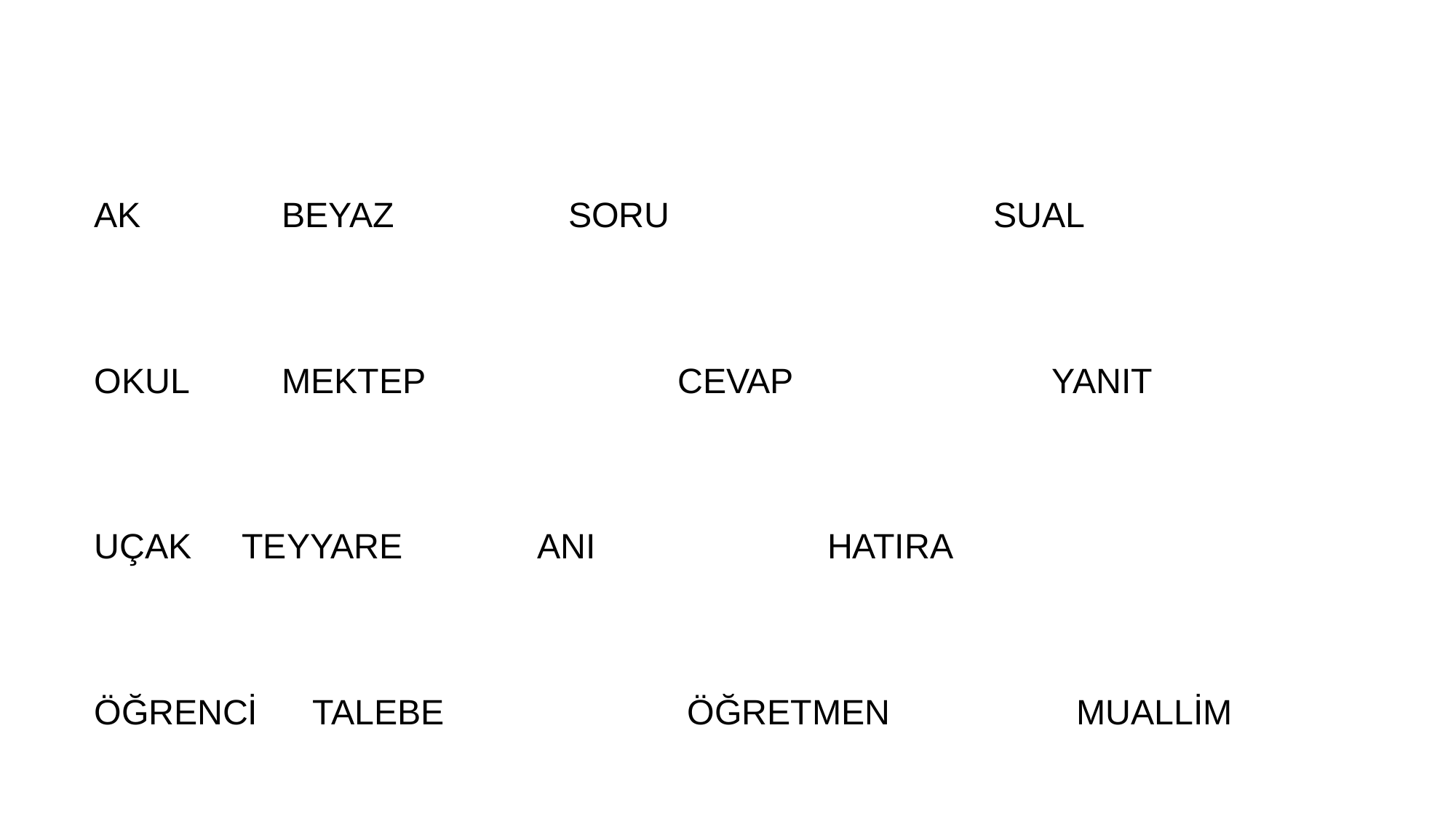

AK  	        BEYAZ	               SORU		        SUAL

OKUL	        MEKTEP	               CEVAP		     YANIT

UÇAK	    TEYYARE	            ANI	    	        HATIRA

ÖĞRENCİ	TALEBE	                ÖĞRETMEN		MUALLİM

HİKÂYE	    ÖYKÜ	                KONUK		        MİSAFİR